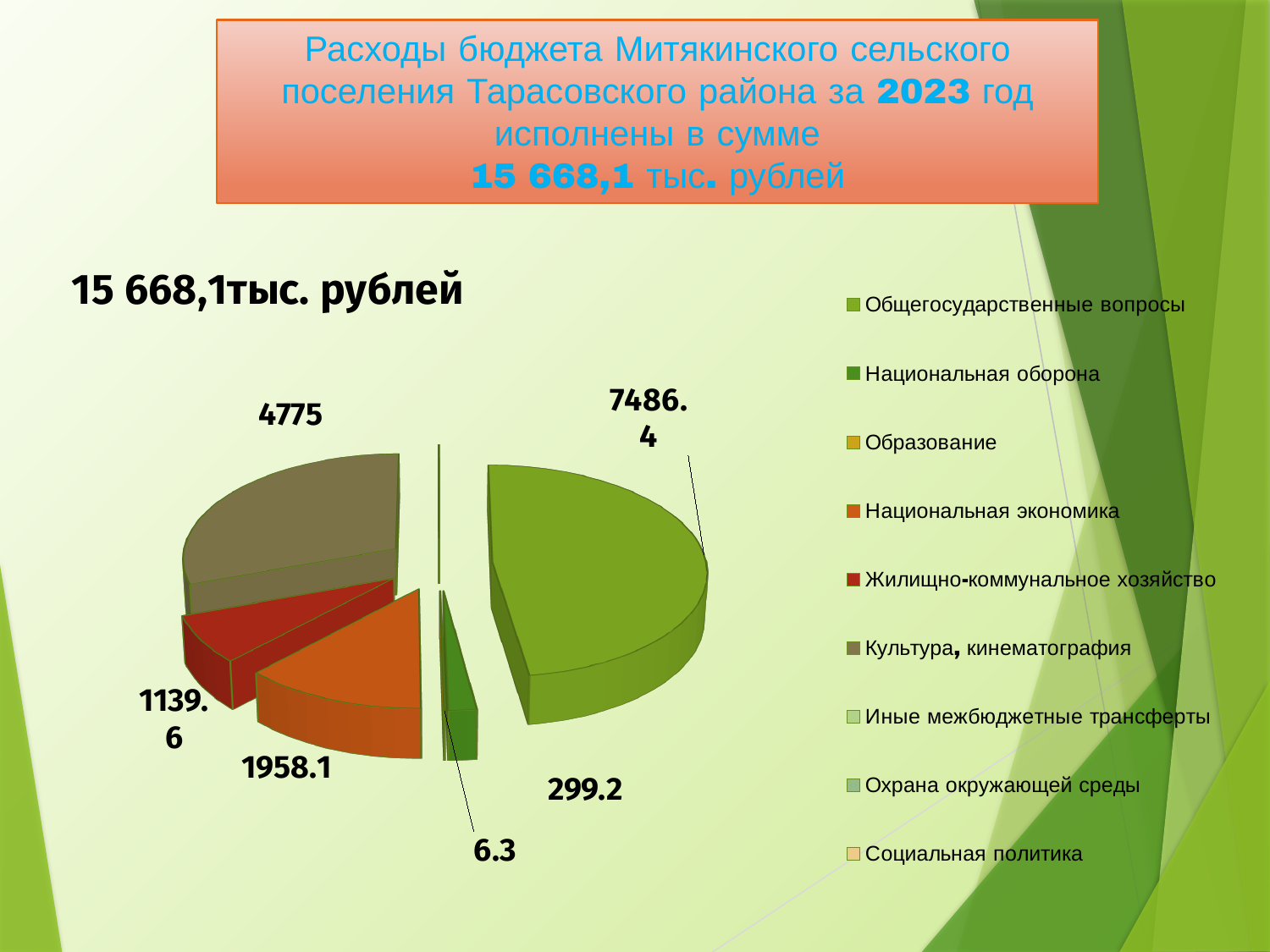

# Расходы бюджета Митякинского сельского поселения Тарасовского района за 2023 год исполнены в сумме 15 668,1 тыс. рублей

[unsupported chart]